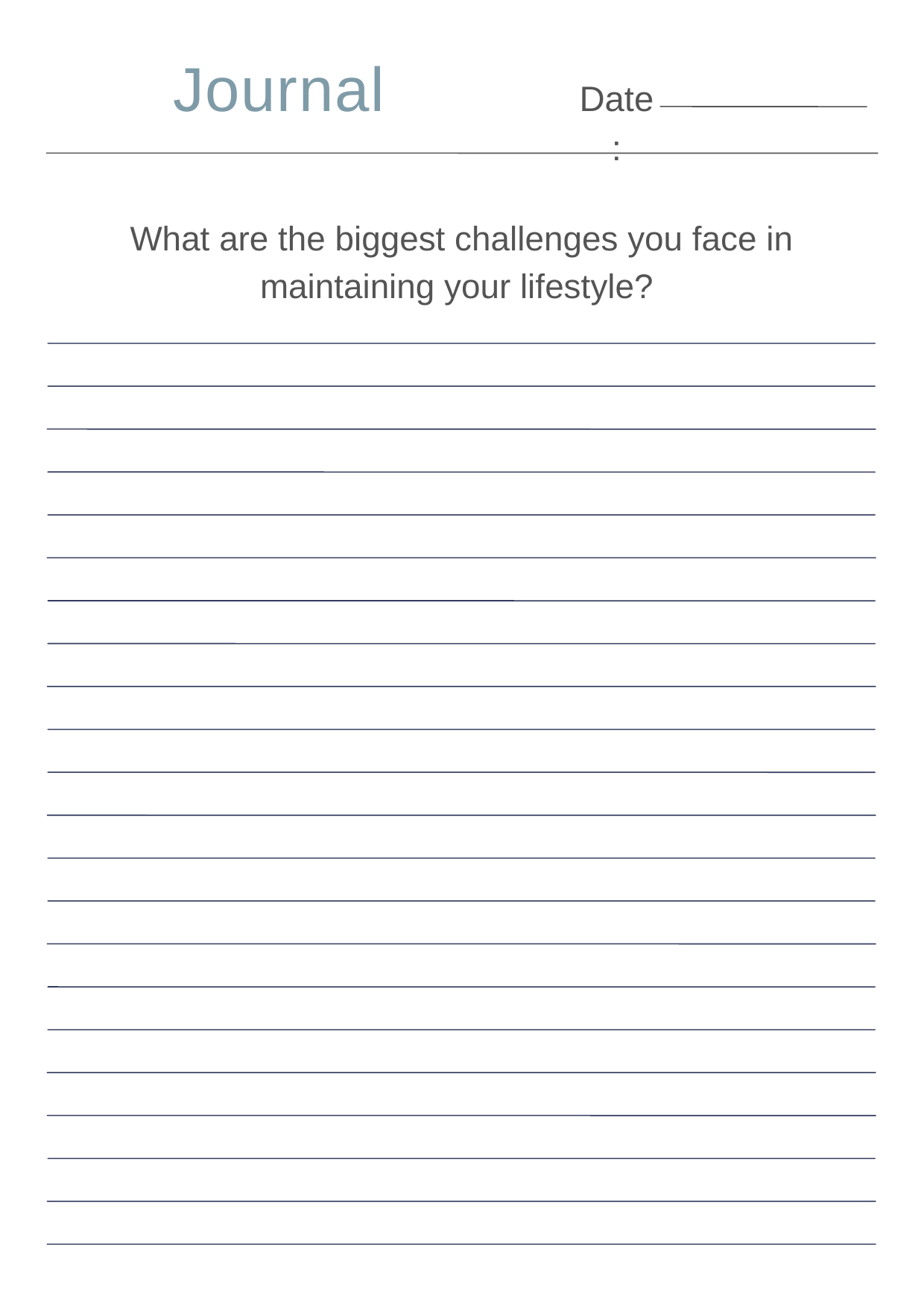

Journal
Date:

What are the biggest challenges you face in maintaining your lifestyle?